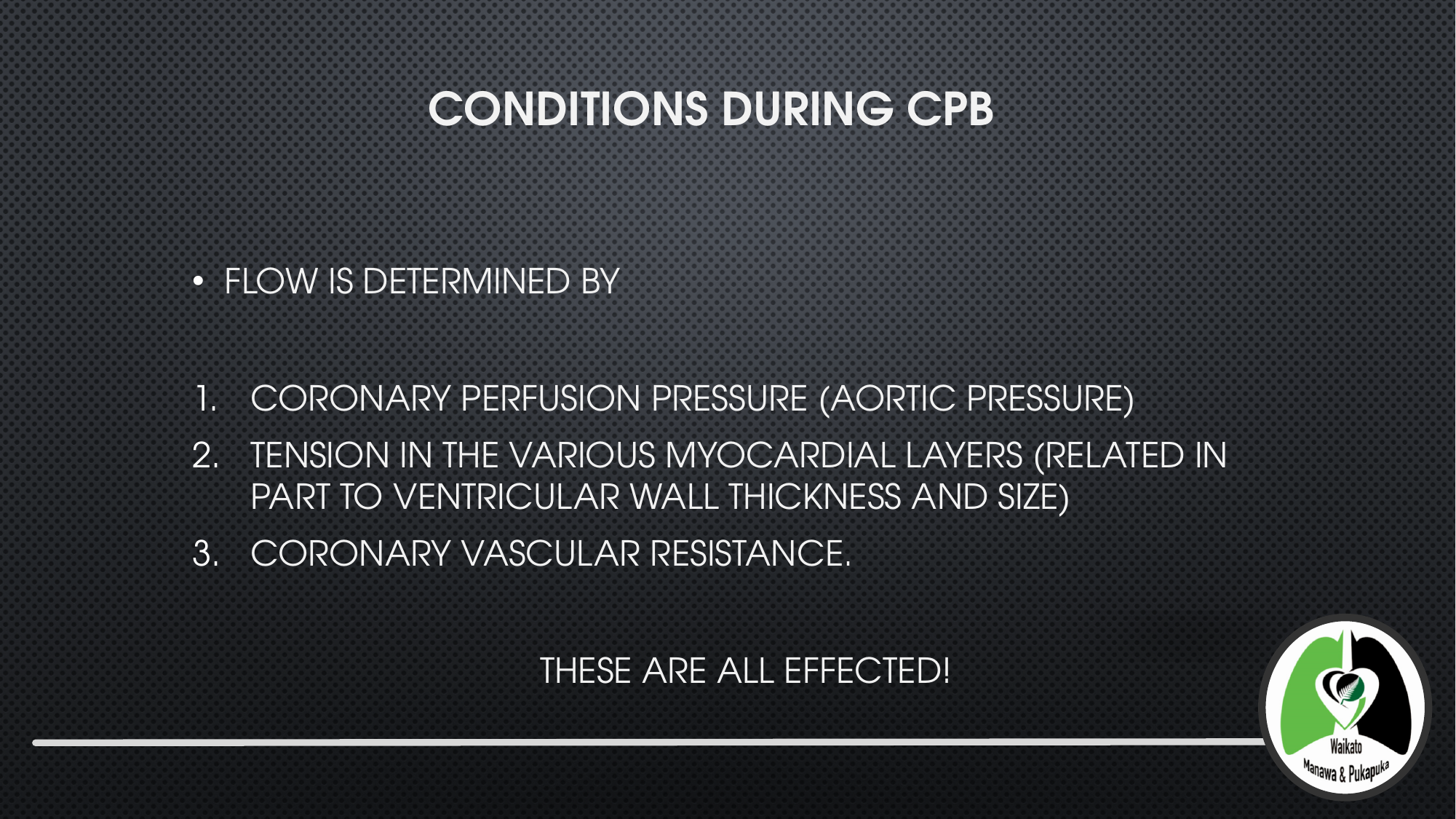

# Conditions during CPB

flow is determined by

coronary perfusion pressure (aortic pressure)
tension in the various myocardial layers (related in part to ventricular wall thickness and size)
coronary vascular resistance.

THESE ARE ALL EFFECTED!